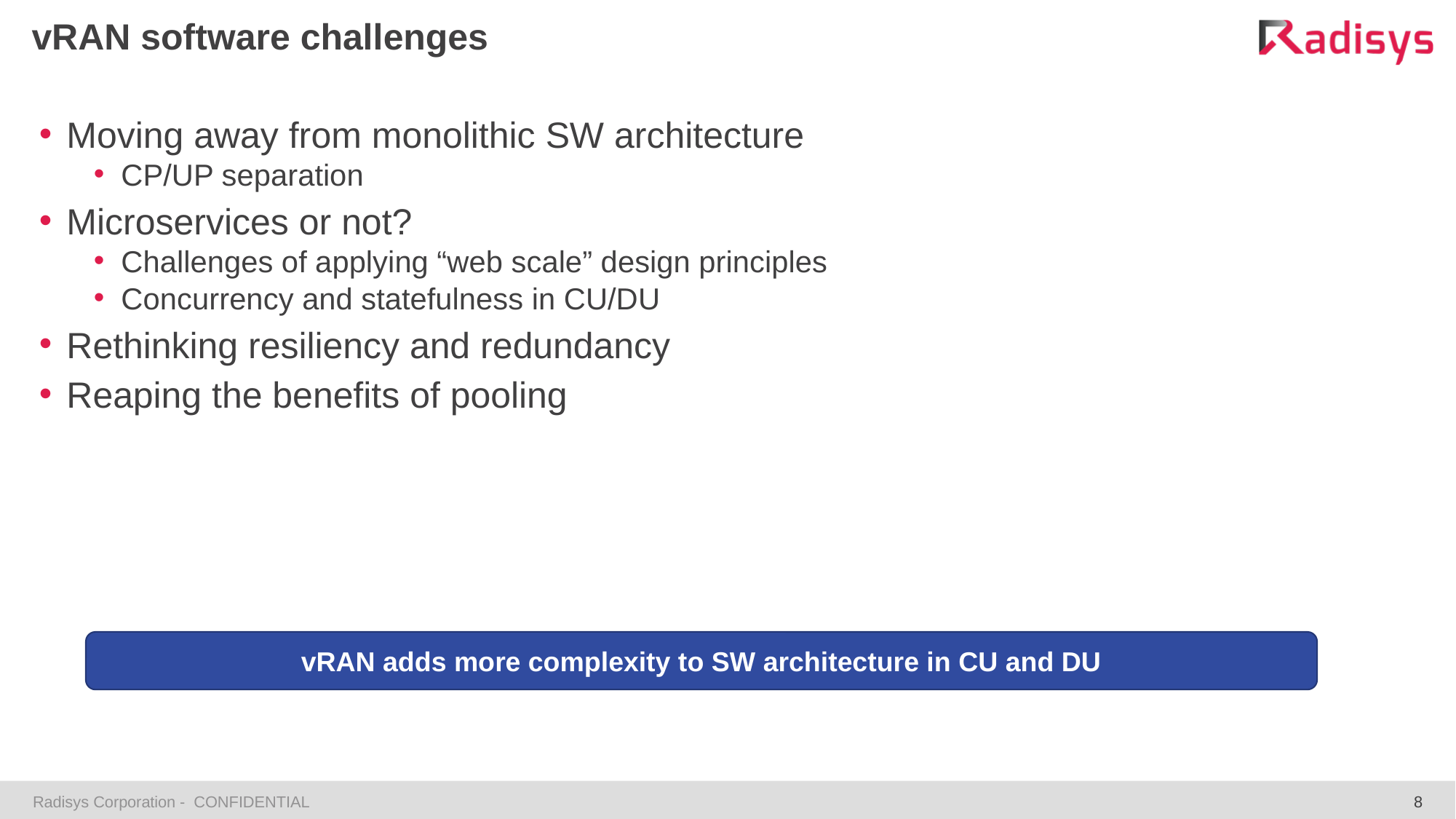

# vRAN software challenges
Moving away from monolithic SW architecture
CP/UP separation
Microservices or not?
Challenges of applying “web scale” design principles
Concurrency and statefulness in CU/DU
Rethinking resiliency and redundancy
Reaping the benefits of pooling
vRAN adds more complexity to SW architecture in CU and DU
Radisys Corporation -  CONFIDENTIAL